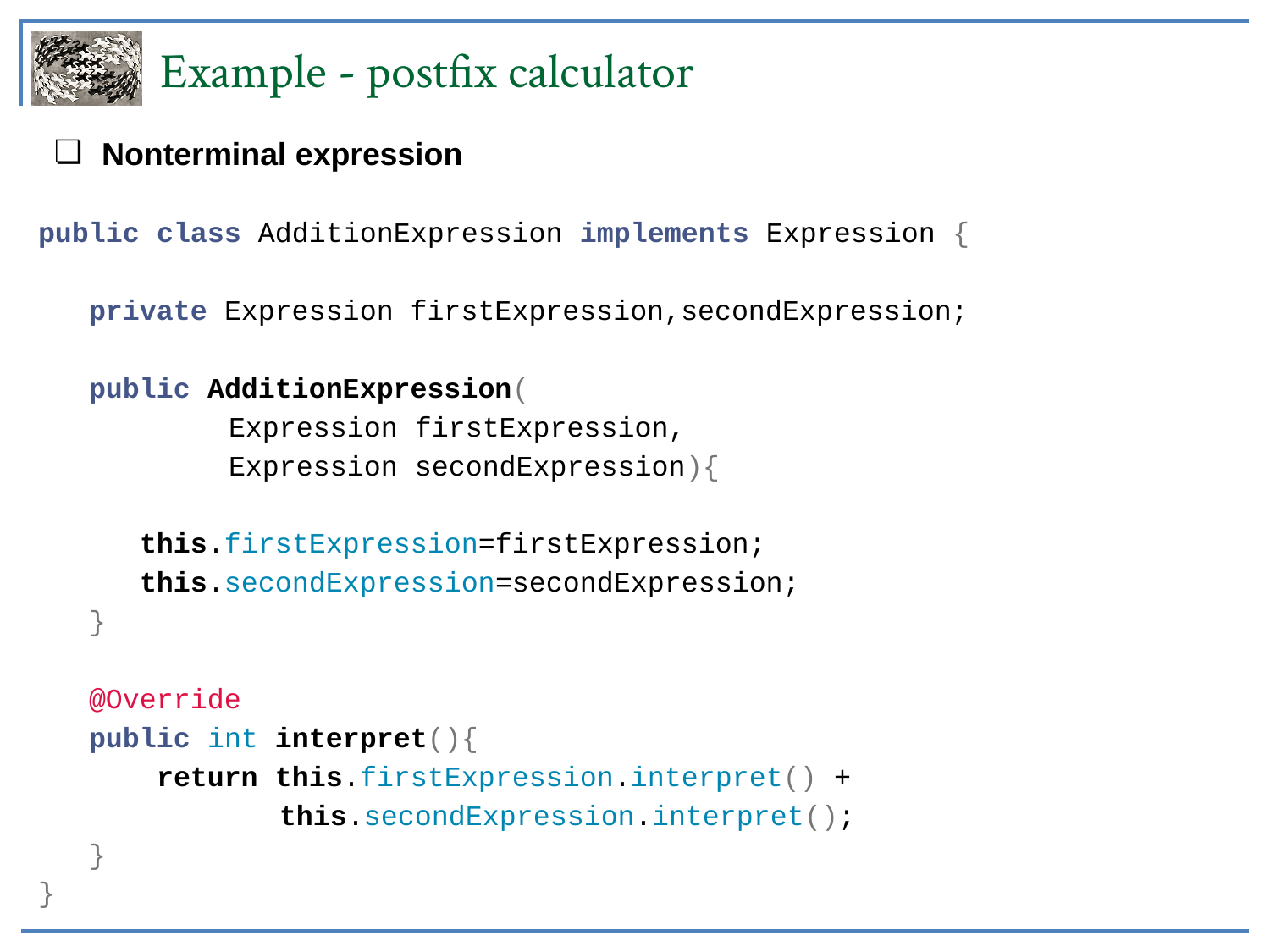

Example - postfix calculator

Nonterminal expression

public class AdditionExpression implements Expression {

   private Expression firstExpression,secondExpression;

   public AdditionExpression(
Expression firstExpression,
Expression secondExpression){

      this.firstExpression=firstExpression;
      this.secondExpression=secondExpression;
   }

   @Override
   public int interpret(){
       return this.firstExpression.interpret() +
   this.secondExpression.interpret();
   }
}